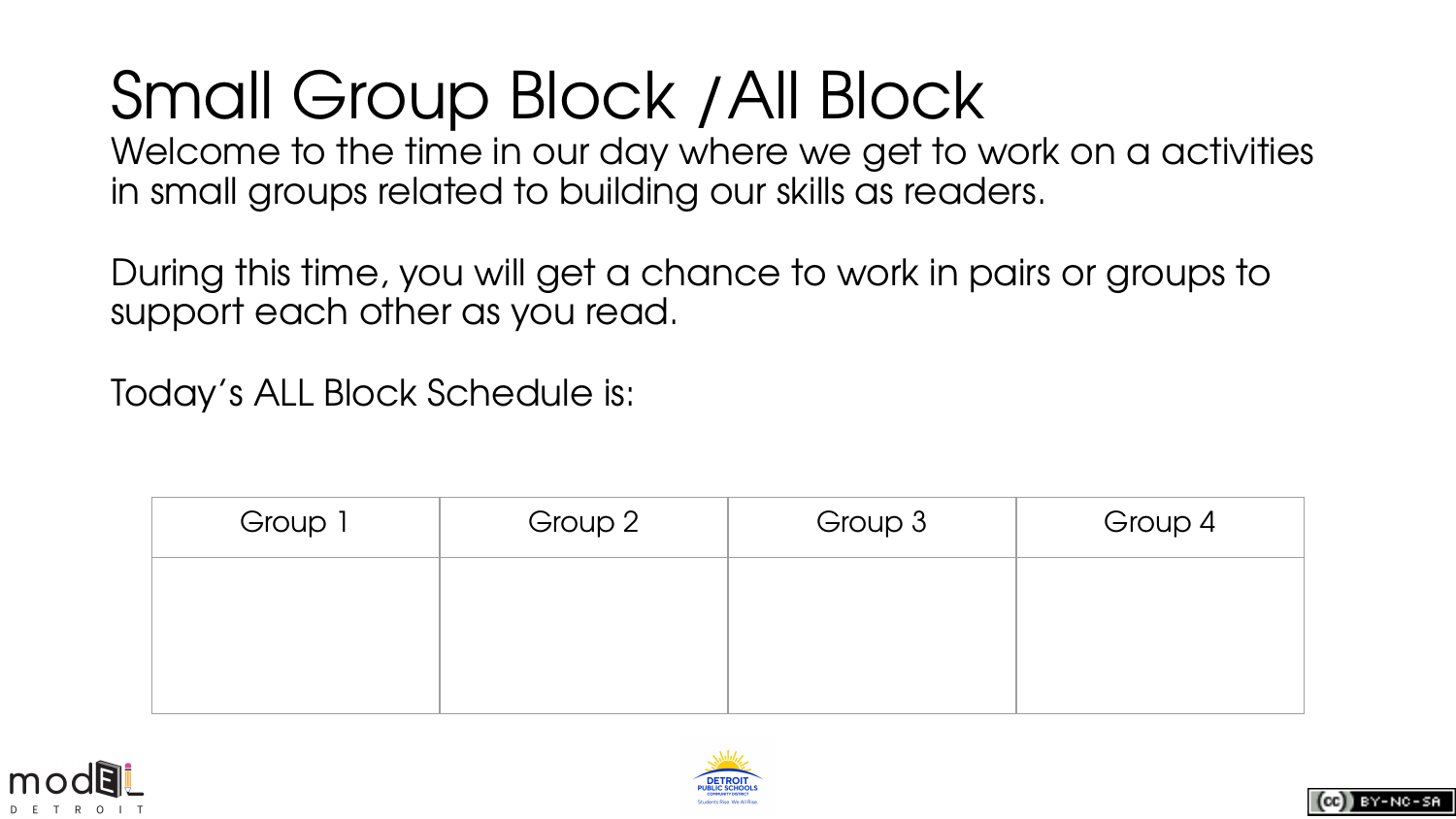

# Small Group Block /All Block

Welcome to the time in our day where we get to work on a activities in small groups related to building our skills as readers.
During this time, you will get a chance to work in pairs or groups to support each other as you read.
Today’s ALL Block Schedule is:

| Group 1 | Group 2 | Group 3 | Group 4 |
| --- | --- | --- | --- |
|  |  |  |  |